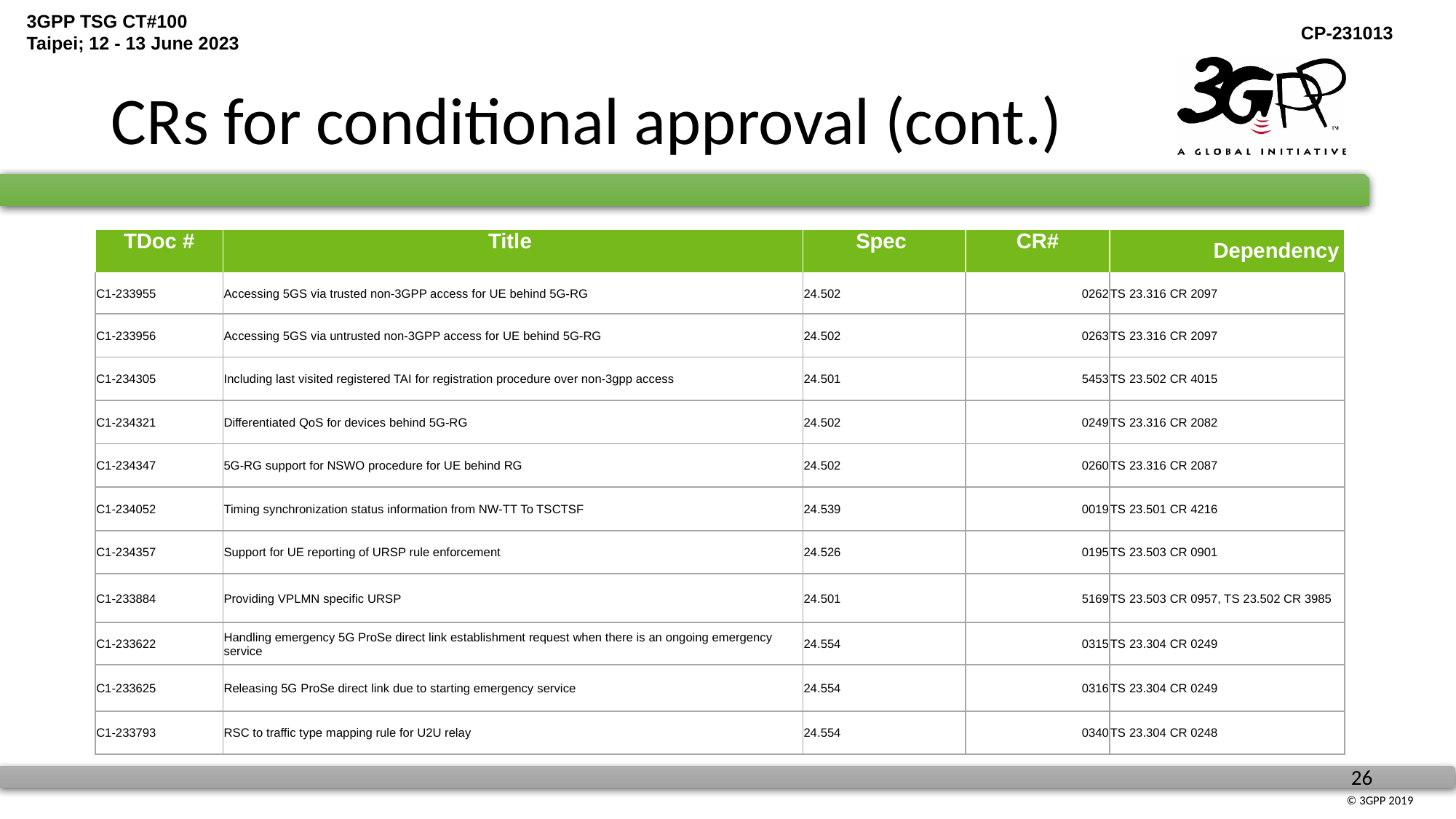

# CRs for conditional approval (cont.)
| TDoc # | Title | Spec | CR# | Dependency |
| --- | --- | --- | --- | --- |
| C1-233955 | Accessing 5GS via trusted non-3GPP access for UE behind 5G-RG | 24.502 | 0262 | TS 23.316 CR 2097 |
| C1-233956 | Accessing 5GS via untrusted non-3GPP access for UE behind 5G-RG | 24.502 | 0263 | TS 23.316 CR 2097 |
| C1-234305 | Including last visited registered TAI for registration procedure over non-3gpp access | 24.501 | 5453 | TS 23.502 CR 4015 |
| C1-234321 | Differentiated QoS for devices behind 5G-RG | 24.502 | 0249 | TS 23.316 CR 2082 |
| C1-234347 | 5G-RG support for NSWO procedure for UE behind RG | 24.502 | 0260 | TS 23.316 CR 2087 |
| C1-234052 | Timing synchronization status information from NW-TT To TSCTSF | 24.539 | 0019 | TS 23.501 CR 4216 |
| C1-234357 | Support for UE reporting of URSP rule enforcement | 24.526 | 0195 | TS 23.503 CR 0901 |
| C1-233884 | Providing VPLMN specific URSP | 24.501 | 5169 | TS 23.503 CR 0957, TS 23.502 CR 3985 |
| C1-233622 | Handling emergency 5G ProSe direct link establishment request when there is an ongoing emergency service | 24.554 | 0315 | TS 23.304 CR 0249 |
| C1-233625 | Releasing 5G ProSe direct link due to starting emergency service | 24.554 | 0316 | TS 23.304 CR 0249 |
| C1-233793 | RSC to traffic type mapping rule for U2U relay | 24.554 | 0340 | TS 23.304 CR 0248 |